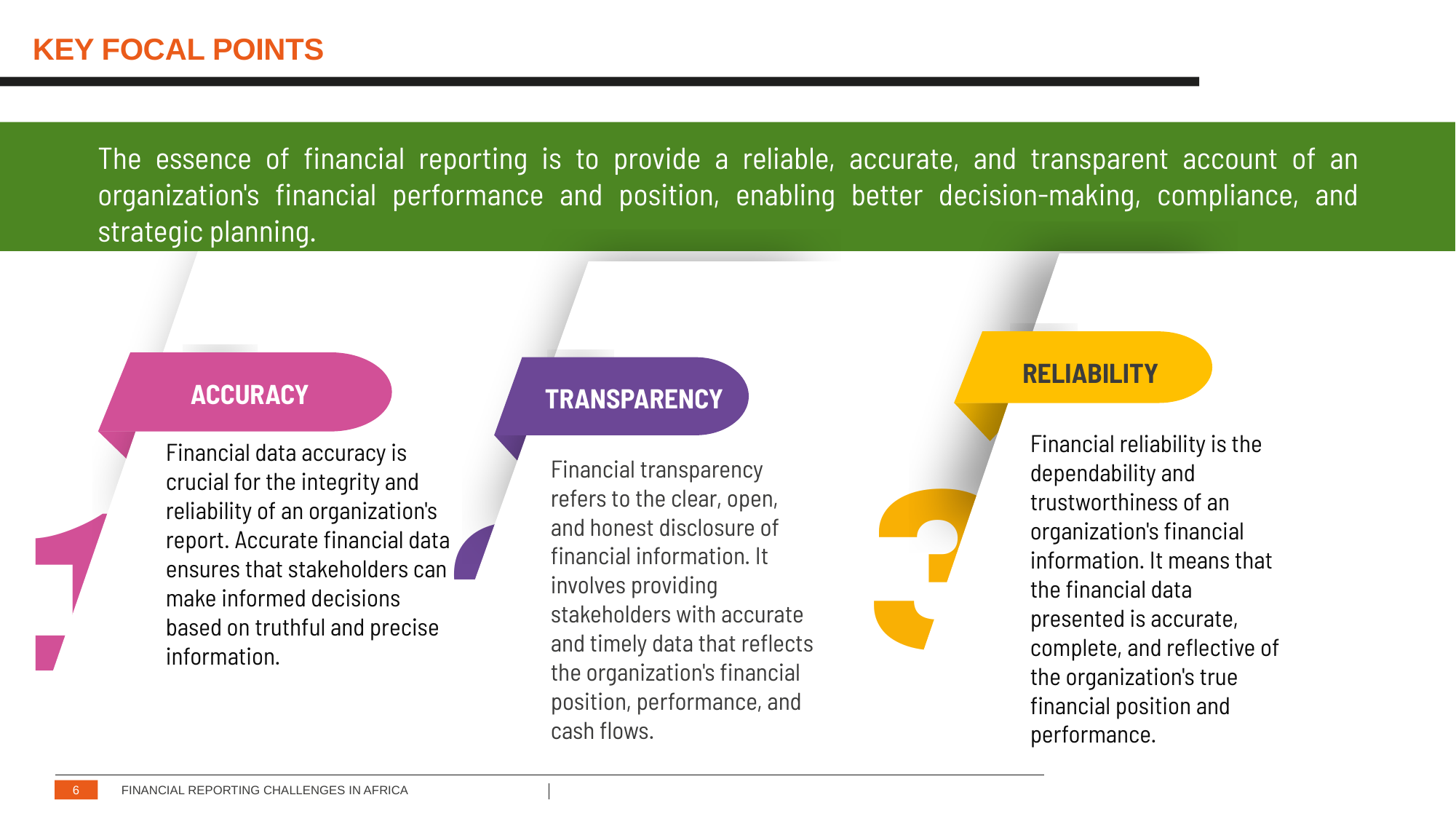

KEY FOCAL POINTS

The essence of financial reporting is to provide a reliable, accurate, and transparent account of an organization's financial performance and position, enabling better decision-making, compliance, and strategic planning.

ACCURACY

Financial data accuracy is crucial for the integrity and reliability of an organization's report. Accurate financial data ensures that stakeholders can make informed decisions based on truthful and precise information.
1

RELIABILITY

3
Financial reliability is the dependability and trustworthiness of an organization's financial information. It means that the financial data presented is accurate, complete, and reflective of the organization's true financial position and performance.

TRANSPARENCY

2
Financial transparency refers to the clear, open, and honest disclosure of financial information. It involves providing stakeholders with accurate and timely data that reflects the organization's financial position, performance, and cash flows.
6
Financial Reporting Challenges in Africa